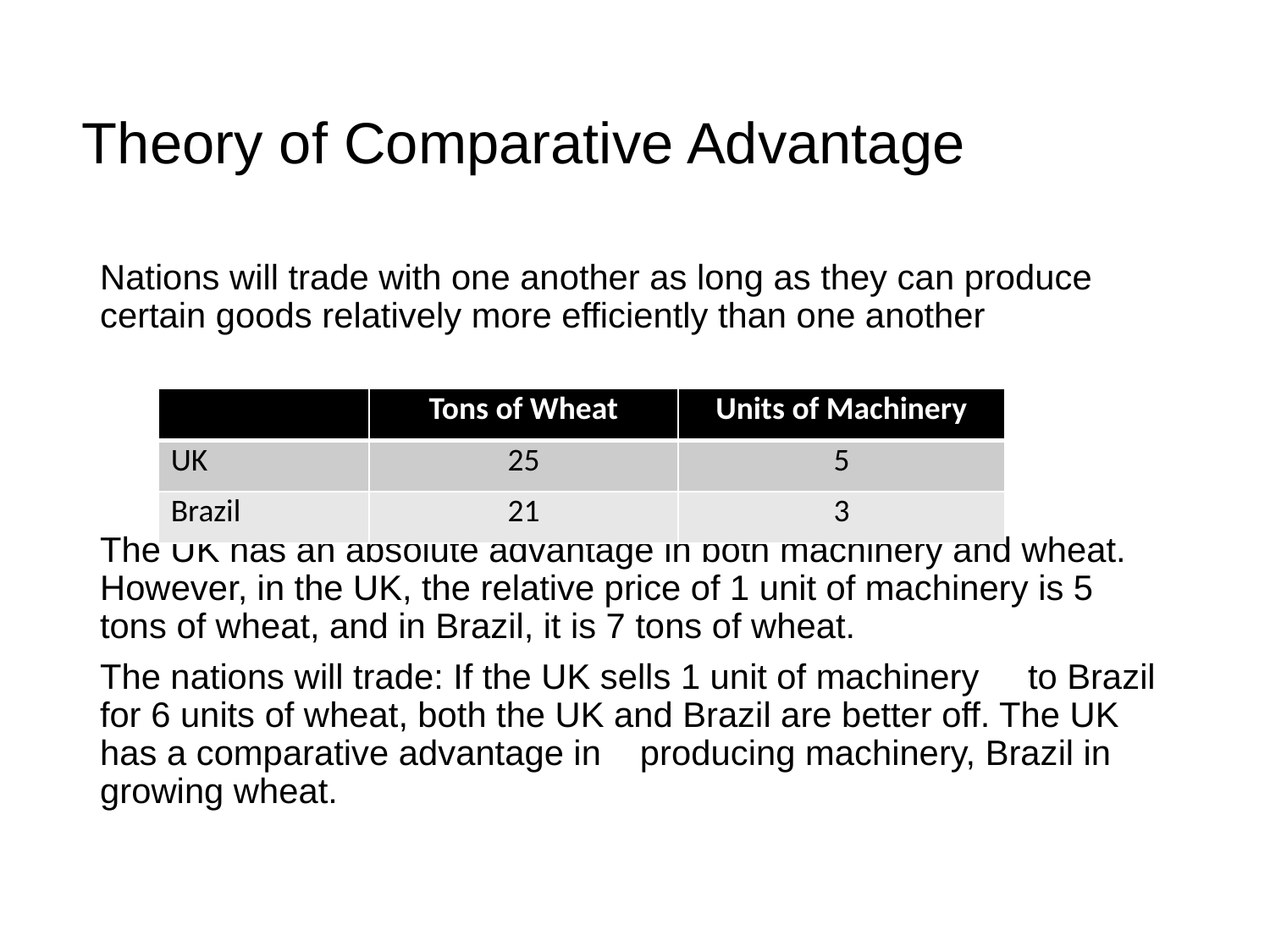

# Theory of Comparative Advantage
Nations will trade with one another as long as they can produce certain goods relatively more efficiently than one another

The UK has an absolute advantage in both machinery and wheat. However, in the UK, the relative price of 1 unit of machinery is 5 tons of wheat, and in Brazil, it is 7 tons of wheat.
The nations will trade: If the UK sells 1 unit of machinery     to Brazil for 6 units of wheat, both the UK and Brazil are better off. The UK has a comparative advantage in    producing machinery, Brazil in growing wheat.
|  | Tons of Wheat | Units of Machinery |
| --- | --- | --- |
| UK | 25 | 5 |
| Brazil | 21 | 3 |